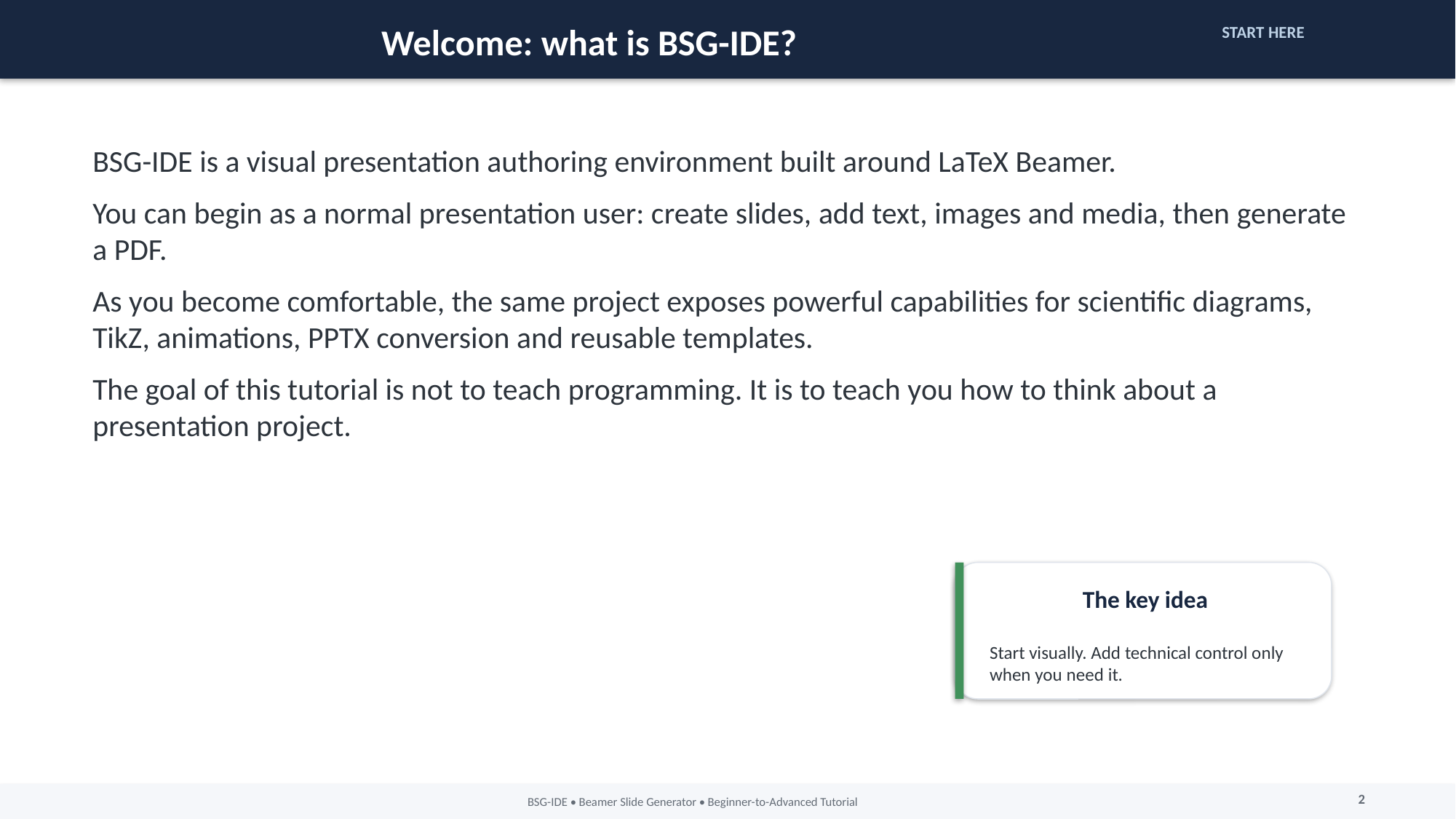

Welcome: what is BSG-IDE?
START HERE
BSG-IDE is a visual presentation authoring environment built around LaTeX Beamer.
You can begin as a normal presentation user: create slides, add text, images and media, then generate a PDF.
As you become comfortable, the same project exposes powerful capabilities for scientific diagrams, TikZ, animations, PPTX conversion and reusable templates.
The goal of this tutorial is not to teach programming. It is to teach you how to think about a presentation project.

The key idea
Start visually. Add technical control only when you need it.

2
BSG-IDE • Beamer Slide Generator • Beginner-to-Advanced Tutorial